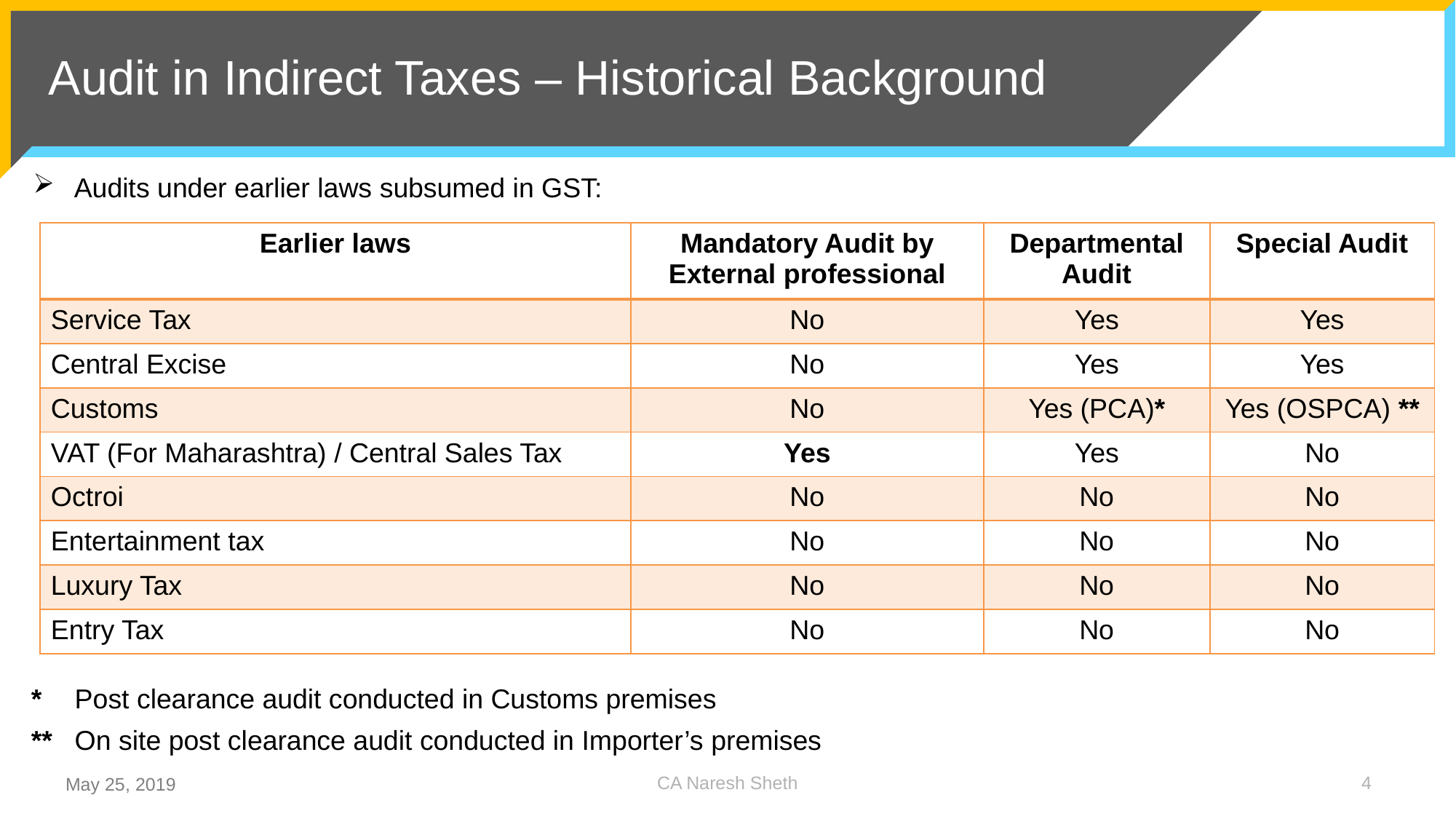

# Audit in Indirect Taxes – Historical Background
Audits under earlier laws subsumed in GST:
| Earlier laws | Mandatory Audit by External professional | Departmental Audit | Special Audit |
| --- | --- | --- | --- |
| Service Tax | No | Yes | Yes |
| Central Excise | No | Yes | Yes |
| Customs | No | Yes (PCA)\* | Yes (OSPCA) \*\* |
| VAT (For Maharashtra) / Central Sales Tax | Yes | Yes | No |
| Octroi | No | No | No |
| Entertainment tax | No | No | No |
| Luxury Tax | No | No | No |
| Entry Tax | No | No | No |
*	Post clearance audit conducted in Customs premises
**	On site post clearance audit conducted in Importer’s premises
CA Naresh Sheth
4
May 25, 2019